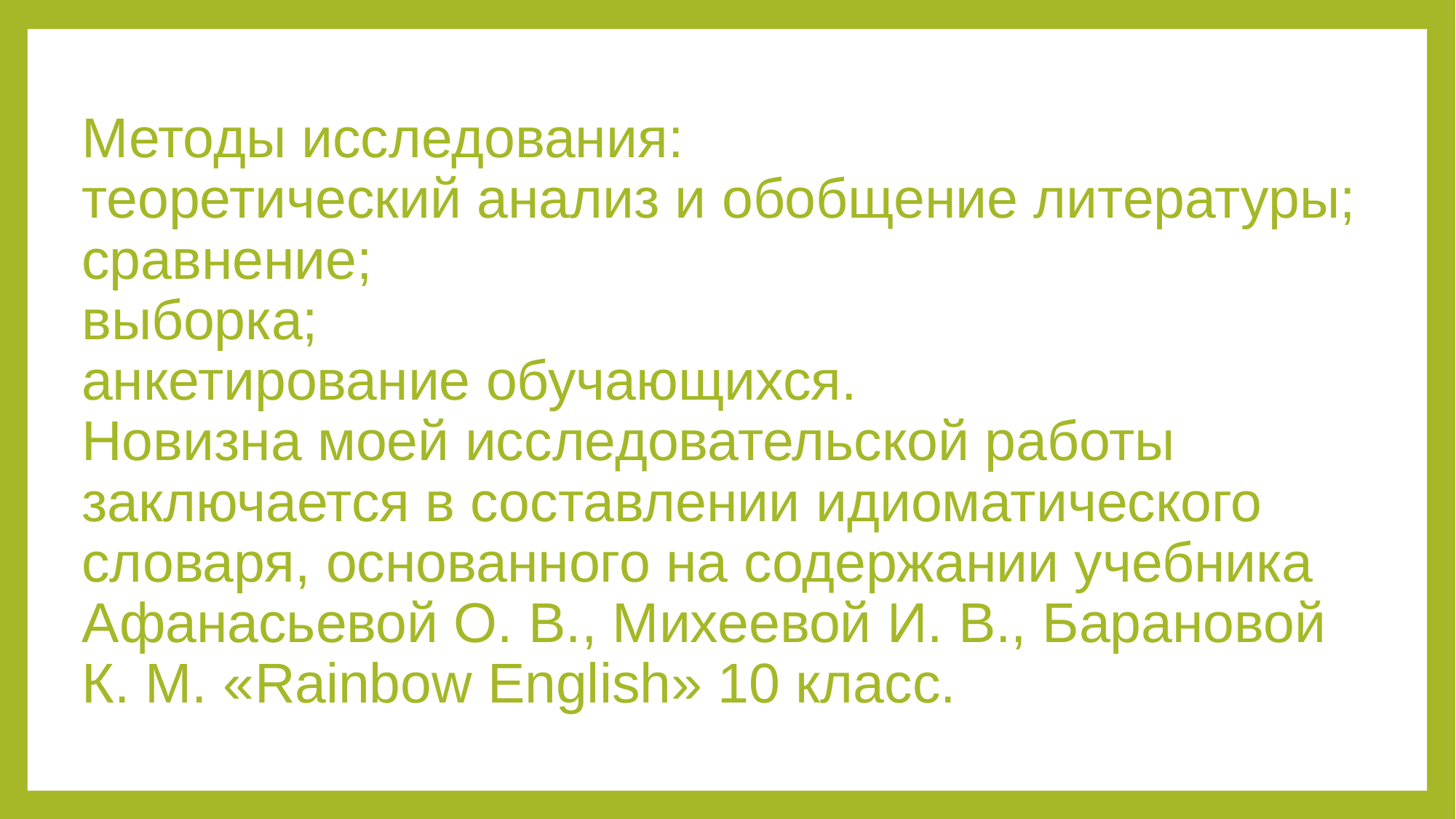

# Методы исследования: теоретический анализ и обобщение литературы; сравнение; выборка; анкетирование обучающихся. Новизна моей исследовательской работы заключается в составлении идиоматического словаря, основанного на содержании учебника Афанасьевой О. В., Михеевой И. В., Барановой К. М. «Rainbow English» 10 класс.